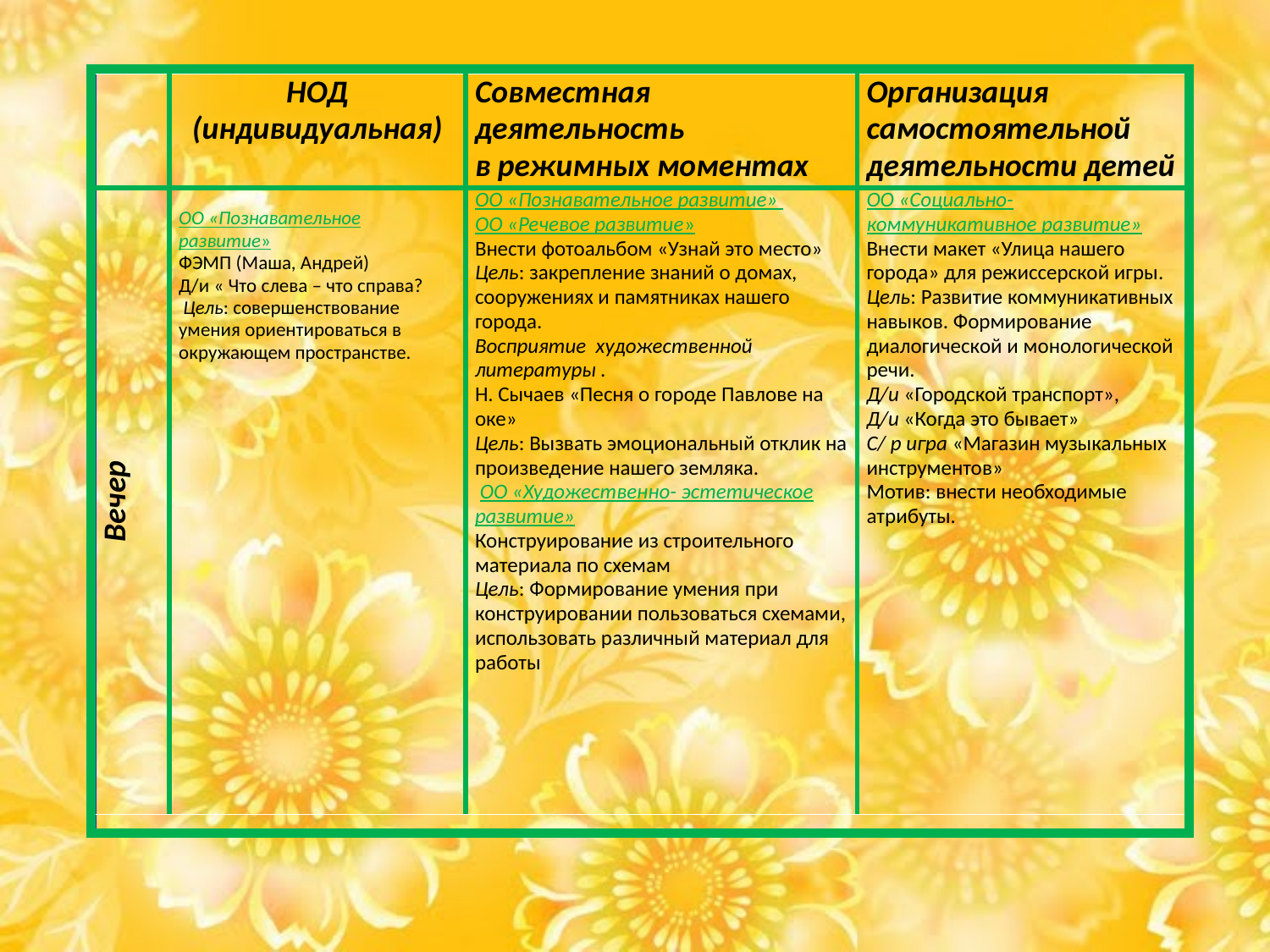

|  |
| --- |
|  |
| --- |
|  | НОД (индивидуальная) | Совместная деятельность в режимных моментах | Организация самостоятельной деятельности детей |
| --- | --- | --- | --- |
| Вечер | ОО «Познавательное развитие» ФЭМП (Маша, Андрей) Д/и « Что слева – что справа? Цель: совершенствование умения ориентироваться в окружающем пространстве. | ОО «Познавательное развитие» ОО «Речевое развитие» Внести фотоальбом «Узнай это место» Цель: закрепление знаний о домах, сооружениях и памятниках нашего города. Восприятие художественной литературы . Н. Сычаев «Песня о городе Павлове на оке» Цель: Вызвать эмоциональный отклик на произведение нашего земляка. ОО «Художественно- эстетическое развитие» Конструирование из строительного материала по схемам Цель: Формирование умения при конструировании пользоваться схемами, использовать различный материал для работы | ОО «Социально- коммуникативное развитие» Внести макет «Улица нашего города» для режиссерской игры. Цель: Развитие коммуникативных навыков. Формирование диалогической и монологической речи. Д/и «Городской транспорт», Д/и «Когда это бывает» С/ р игра «Магазин музыкальных инструментов» Мотив: внести необходимые атрибуты. |